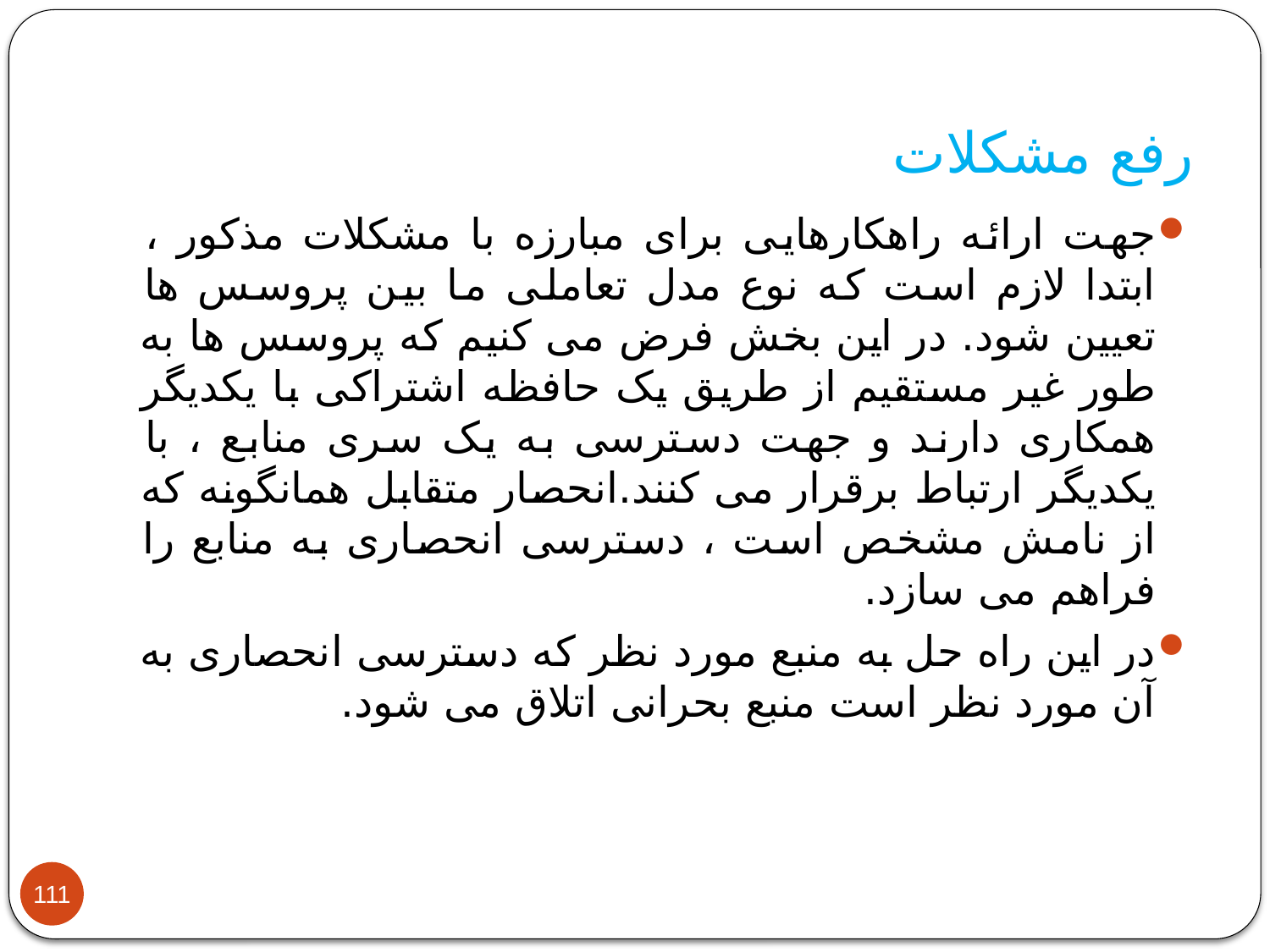

# رفع مشکلات
جهت ارائه راهکارهایی برای مبارزه با مشکلات مذکور ، ابتدا لازم است که نوع مدل تعاملی ما بین پروسس ها تعیین شود. در این بخش فرض می کنیم که پروسس ها به طور غیر مستقیم از طریق یک حافظه اشتراکی با یکدیگر همکاری دارند و جهت دسترسی به یک سری منابع ، با یکدیگر ارتباط برقرار می کنند.انحصار متقابل همانگونه که از نامش مشخص است ، دسترسی انحصاری به منابع را فراهم می سازد.
در این راه حل به منبع مورد نظر که دسترسی انحصاری به آن مورد نظر است منبع بحرانی اتلاق می شود.
111